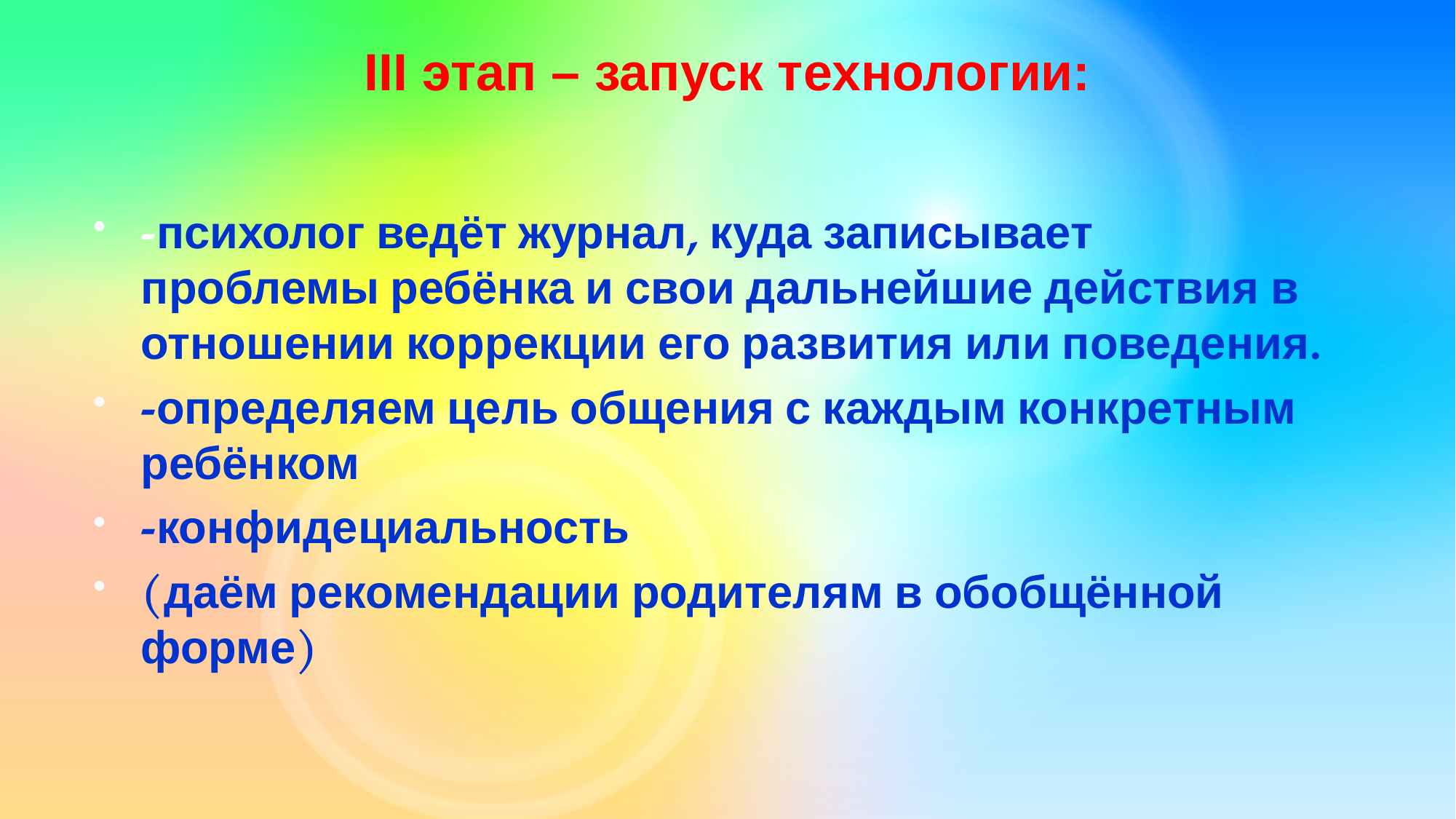

# III этап – запуск технологии:
-психолог ведёт журнал, куда записывает проблемы ребёнка и свои дальнейшие действия в отношении коррекции его развития или поведения.
-определяем цель общения с каждым конкретным ребёнком
-конфидециальность
(даём рекомендации родителям в обобщённой форме)